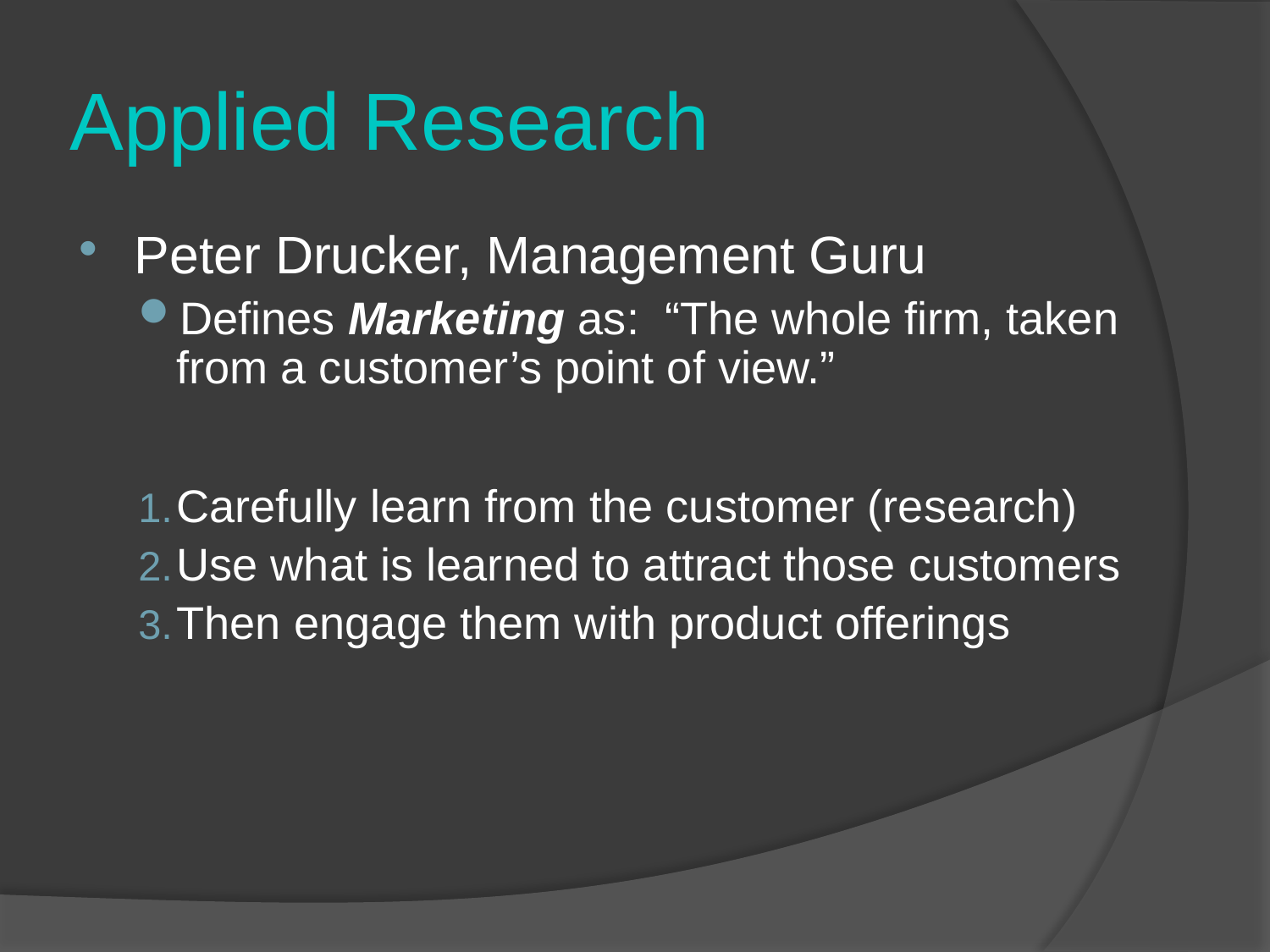

# Applied Research
Peter Drucker, Management Guru
Defines Marketing as:  “The whole firm, taken from a customer’s point of view.”

Carefully learn from the customer (research)
Use what is learned to attract those customers
Then engage them with product offerings